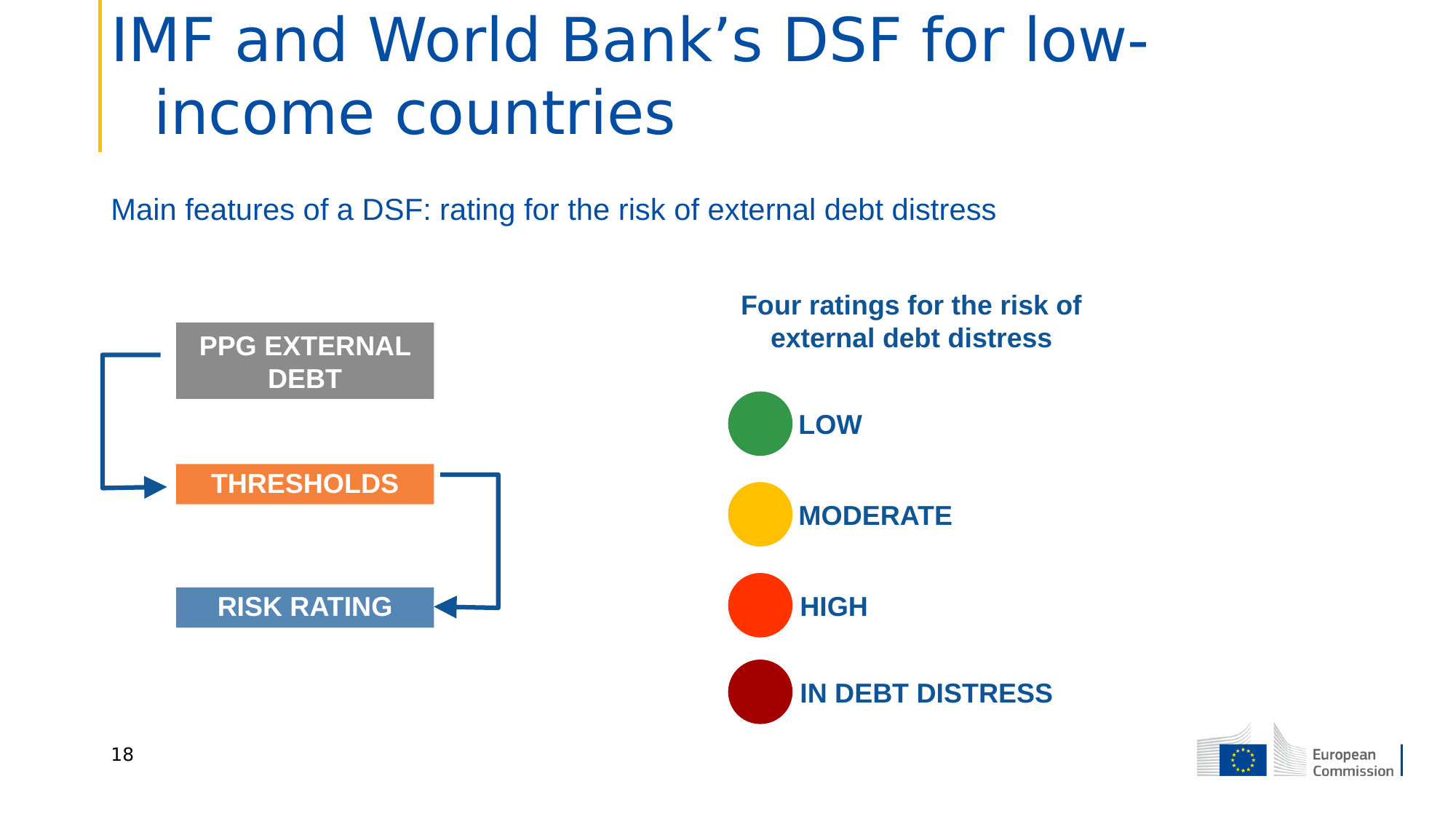

IMF and World Bank’s DSF for low-income countries
# Main features of a DSF: rating for the risk of external debt distress
Four ratings for the risk of external debt distress

LOW

Moderate

High

In debt distress
PPG external debt

Thresholds

Risk Rating
18